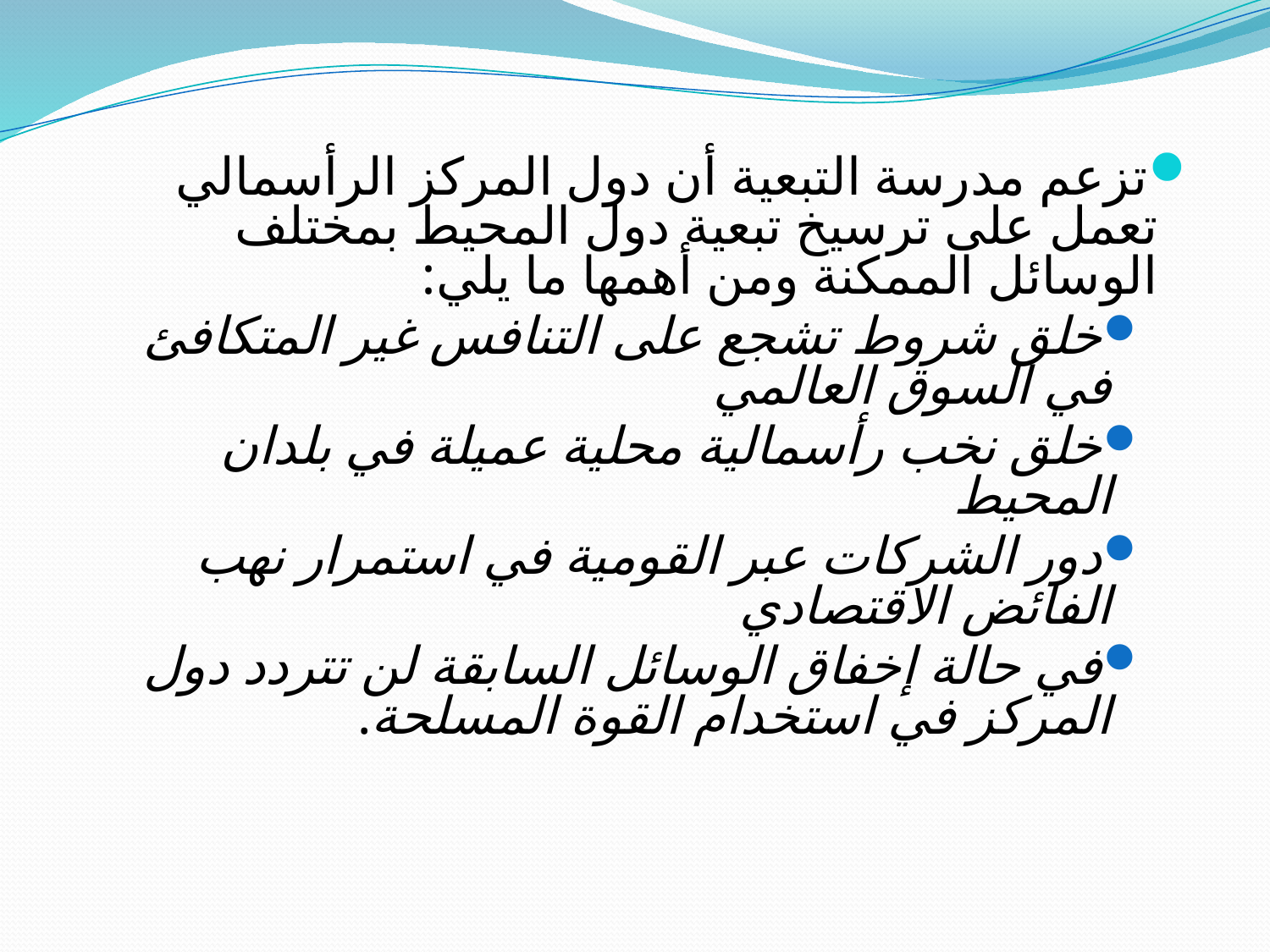

تزعم مدرسة التبعية أن دول المركز الرأسمالي تعمل على ترسيخ تبعية دول المحيط بمختلف الوسائل الممكنة ومن أهمها ما يلي:
خلق شروط تشجع على التنافس غير المتكافئ في السوق العالمي
خلق نخب رأسمالية محلية عميلة في بلدان المحيط
دور الشركات عبر القومية في استمرار نهب الفائض الاقتصادي
في حالة إخفاق الوسائل السابقة لن تتردد دول المركز في استخدام القوة المسلحة.